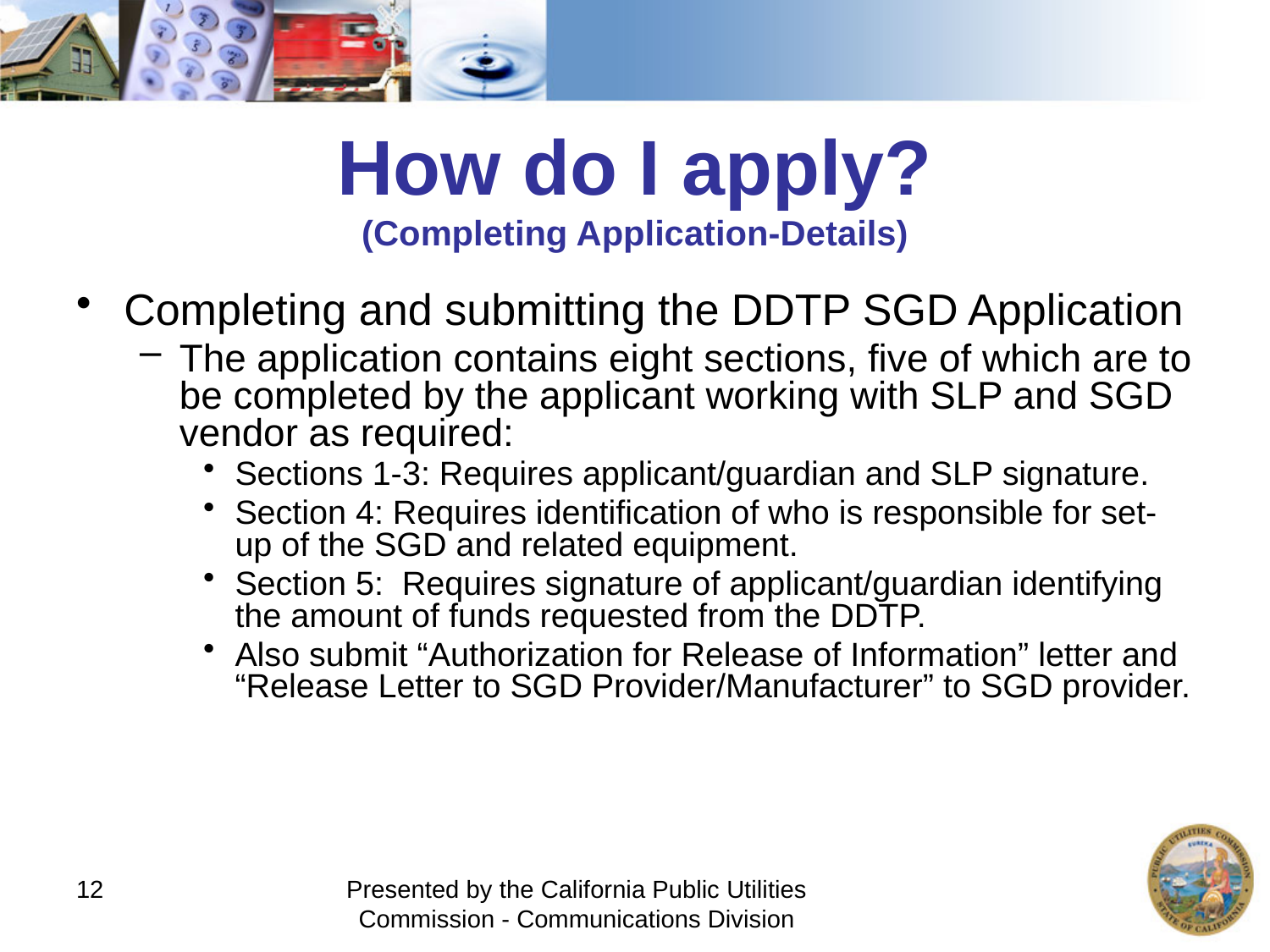

# How do I apply? (Completing Application-Details)
Completing and submitting the DDTP SGD Application
The application contains eight sections, five of which are to be completed by the applicant working with SLP and SGD vendor as required:
Sections 1-3: Requires applicant/guardian and SLP signature.
Section 4: Requires identification of who is responsible for set-up of the SGD and related equipment.
Section 5:  Requires signature of applicant/guardian identifying the amount of funds requested from the DDTP.
Also submit “Authorization for Release of Information” letter and “Release Letter to SGD Provider/Manufacturer” to SGD provider.

12
Presented by the California Public Utilities Commission - Communications Division